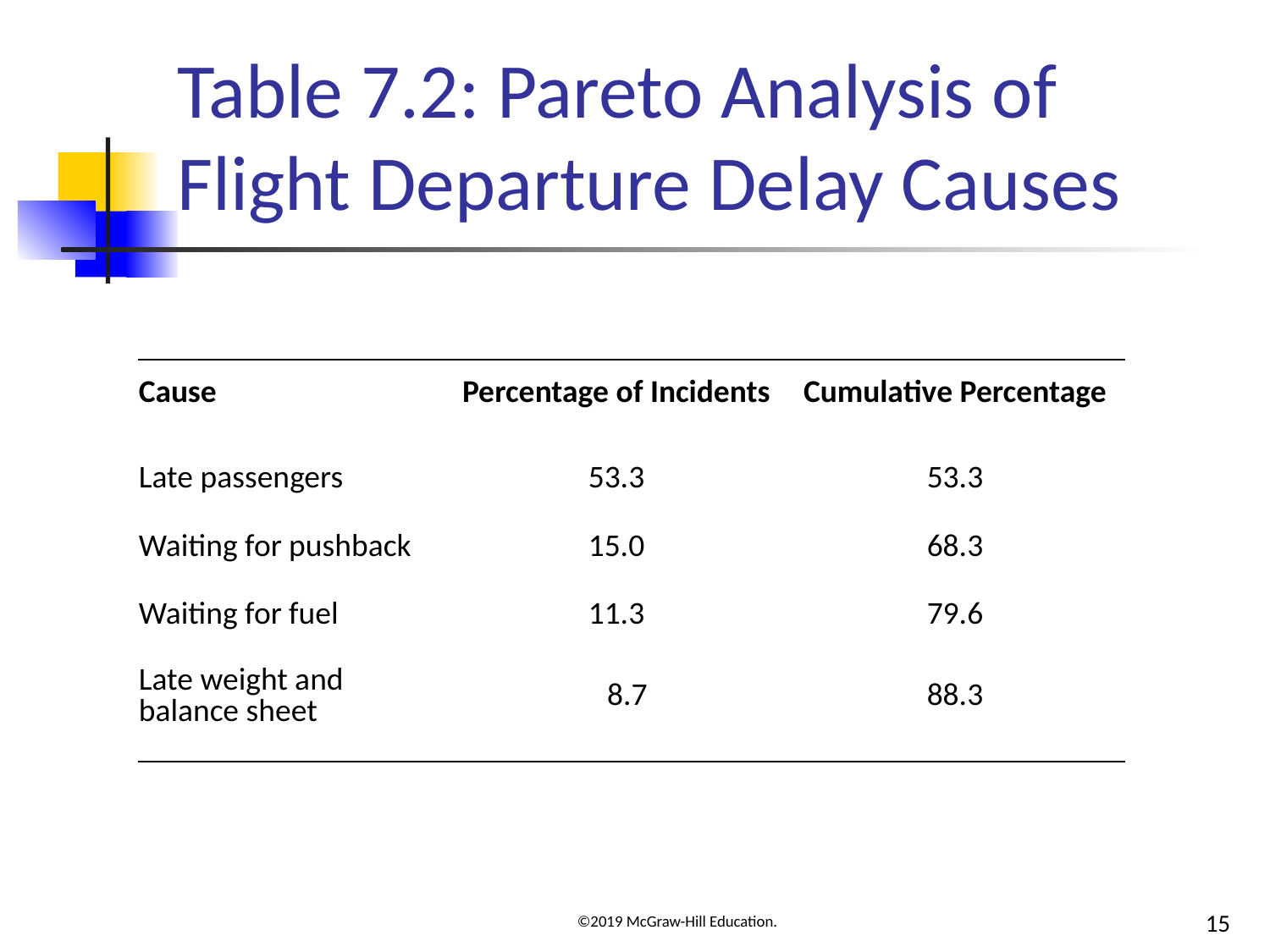

# Table 7.2: Pareto Analysis of Flight Departure Delay Causes
| Cause | Percentage of Incidents | Cumulative Percentage |
| --- | --- | --- |
| Late passengers | 53.3 | 53.3 |
| Waiting for pushback | 15.0 | 68.3 |
| Waiting for fuel | 11.3 | 79.6 |
| Late weight and balance sheet | 8.7 | 88.3 |